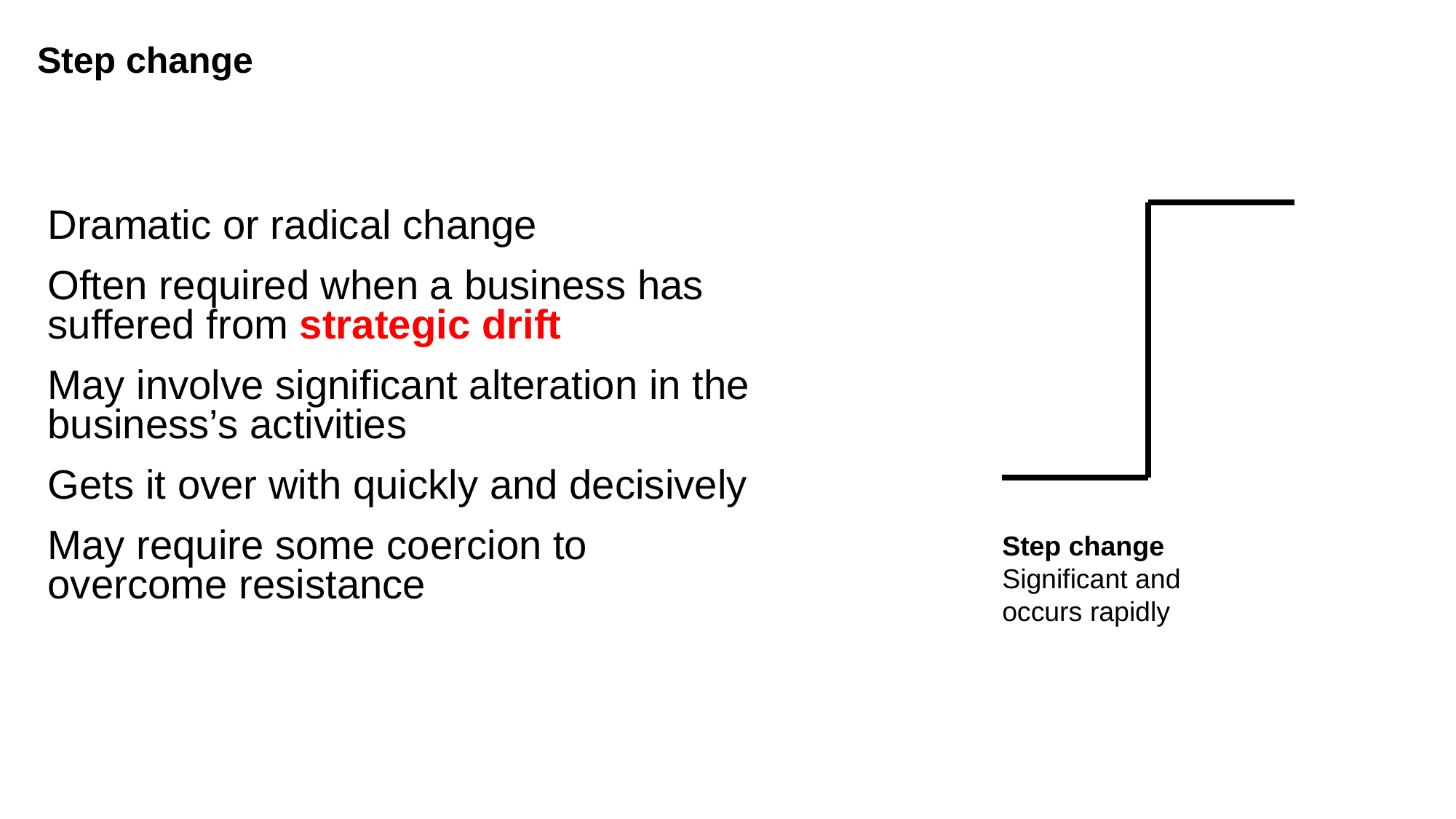

# Step change
Dramatic or radical change
Often required when a business has suffered from strategic drift
May involve significant alteration in the business’s activities
Gets it over with quickly and decisively
May require some coercion to overcome resistance
Step change
Significant and
occurs rapidly